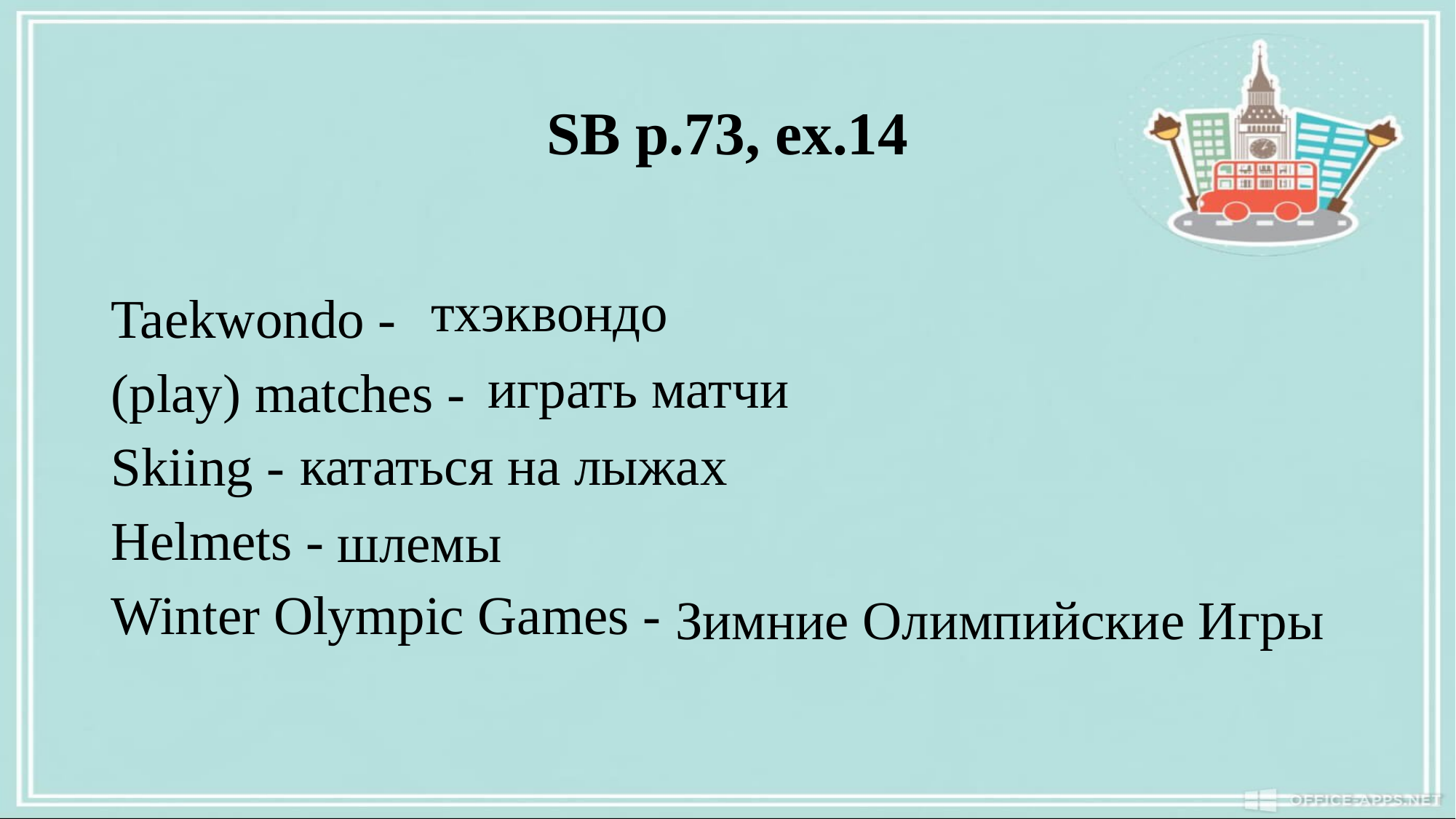

# SB p.73, ex.14
тхэквондо
Taekwondo -
(play) matches -
Skiing -
Helmets -
Winter Olympic Games -
играть матчи
кататься на лыжах
шлемы
Зимние Олимпийские Игры